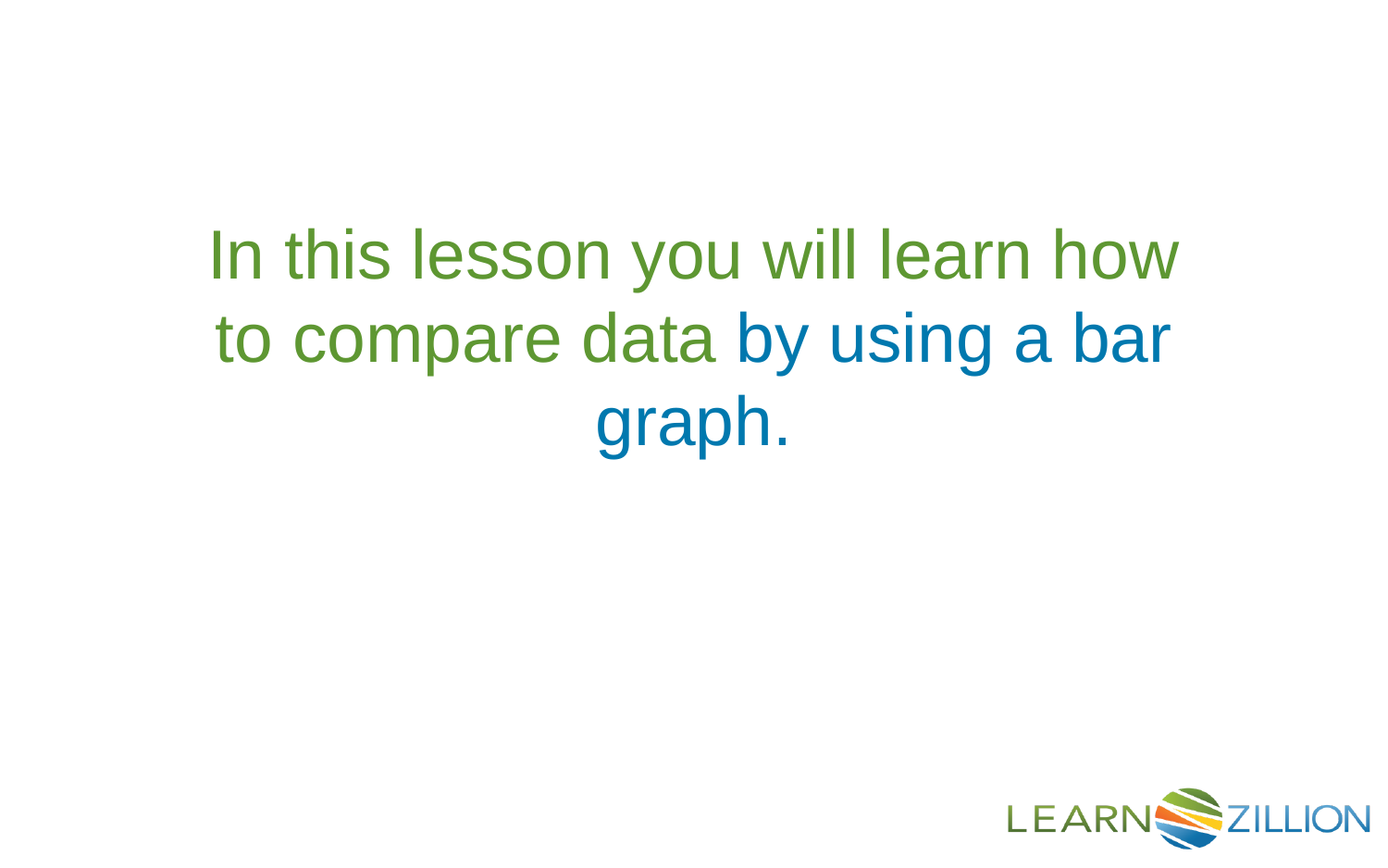

In this lesson you will learn how to compare data by using a bar graph.